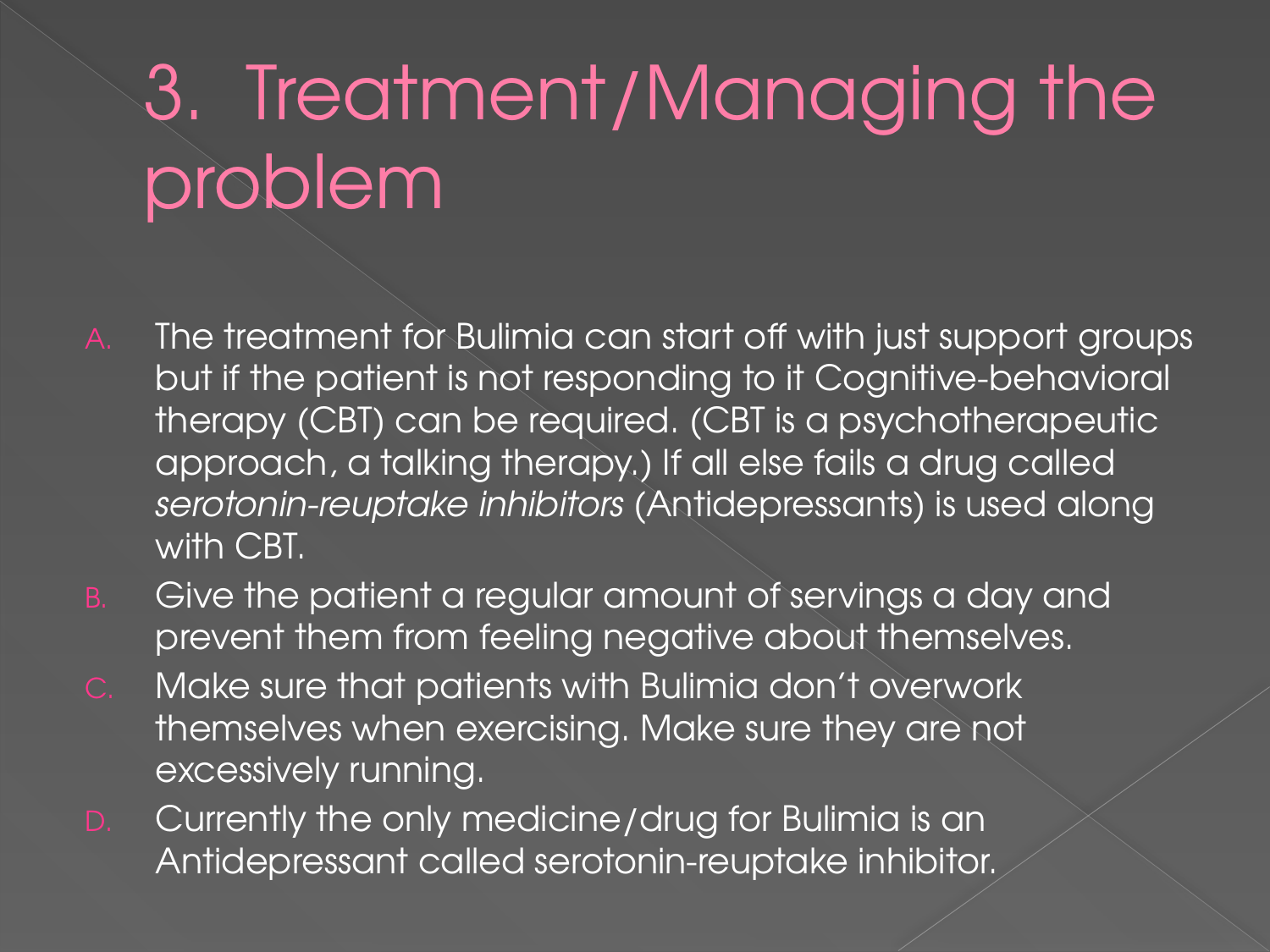

# 3.  Treatment/Managing the problem

The treatment for Bulimia can start off with just support groups but if the patient is not responding to it Cognitive-behavioral therapy (CBT) can be required. (CBT is a psychotherapeutic approach, a talking therapy.) If all else fails a drug called serotonin-reuptake inhibitors (Antidepressants) is used along with CBT.
Give the patient a regular amount of servings a day and prevent them from feeling negative about themselves.
Make sure that patients with Bulimia don’t overwork themselves when exercising. Make sure they are not excessively running.
Currently the only medicine/drug for Bulimia is an Antidepressant called serotonin-reuptake inhibitor.